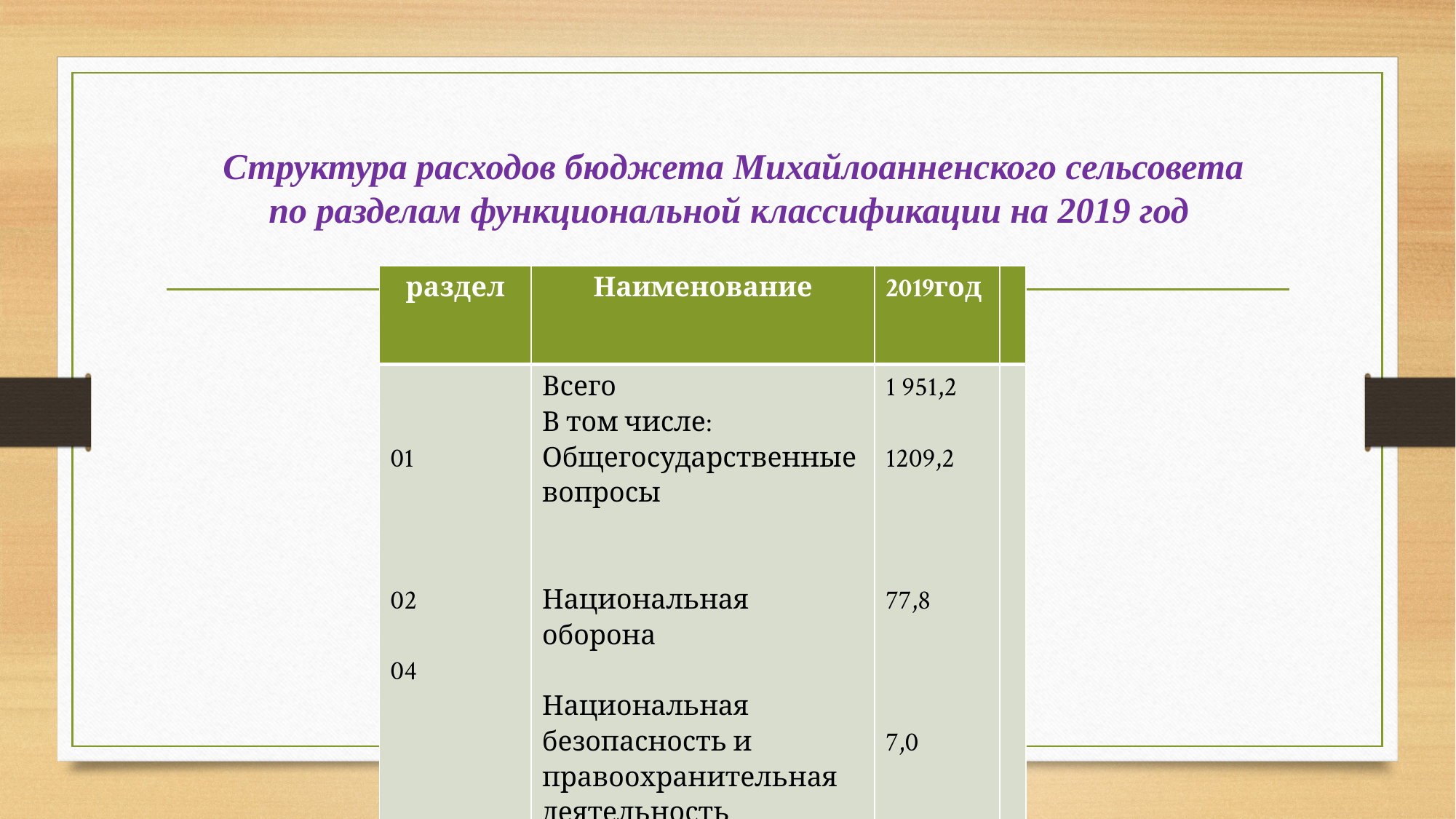

# Структура расходов бюджета Михайлоанненского сельсовета по разделам функциональной классификации на 2019 год
| раздел | Наименование | 2019год |  |
| --- | --- | --- | --- |
| 01 02 04 08 | Всего В том числе: Общегосударственные вопросы Национальная оборона Национальная безопасность и правоохранительная деятельность Культура, Кинематография | 1 951,2 1209,2 77,8 7,0 606,3 |  |